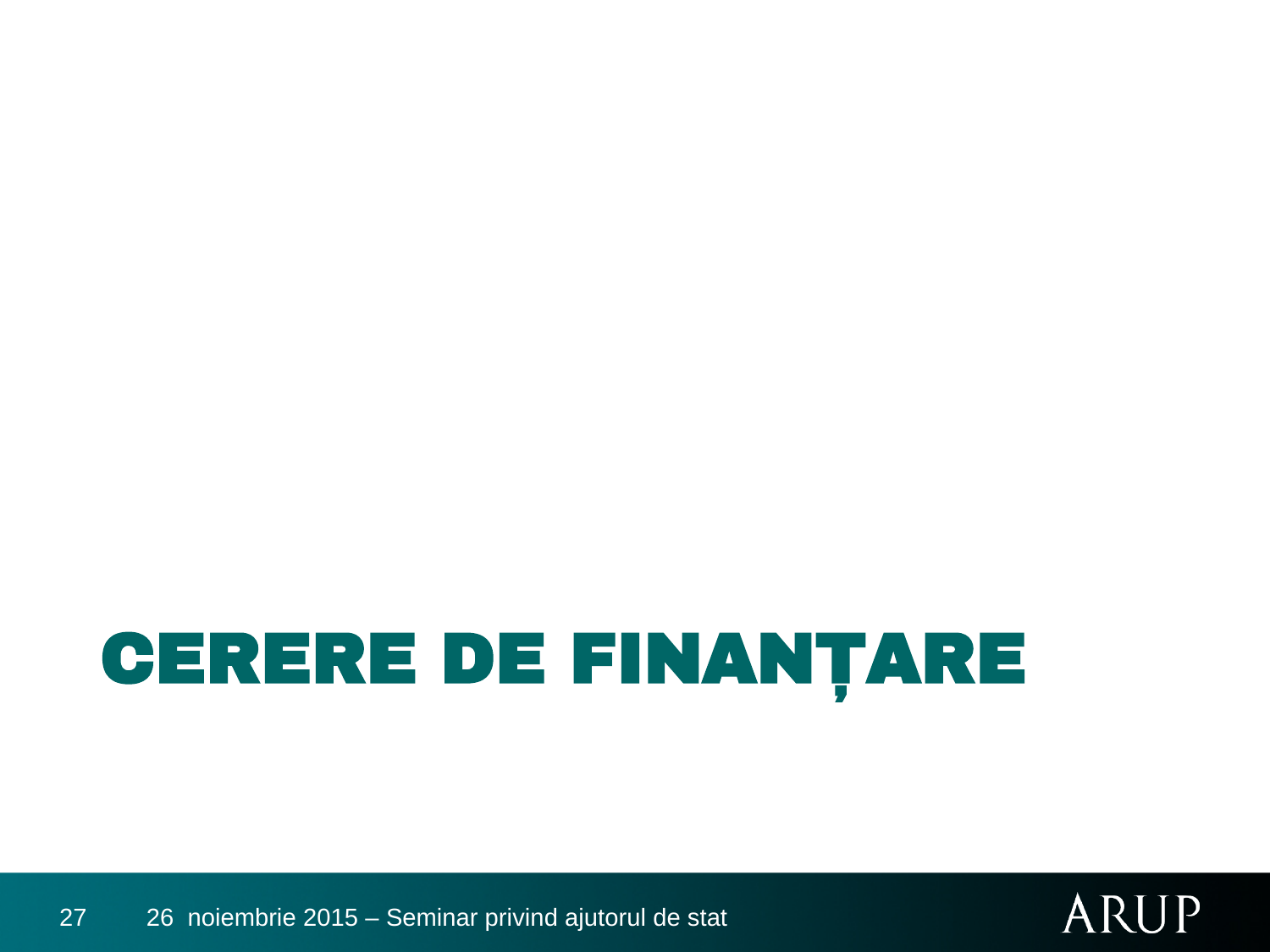

# CERERE DE FINANŢARE
27
26  noiembrie 2015 – Seminar privind ajutorul de stat